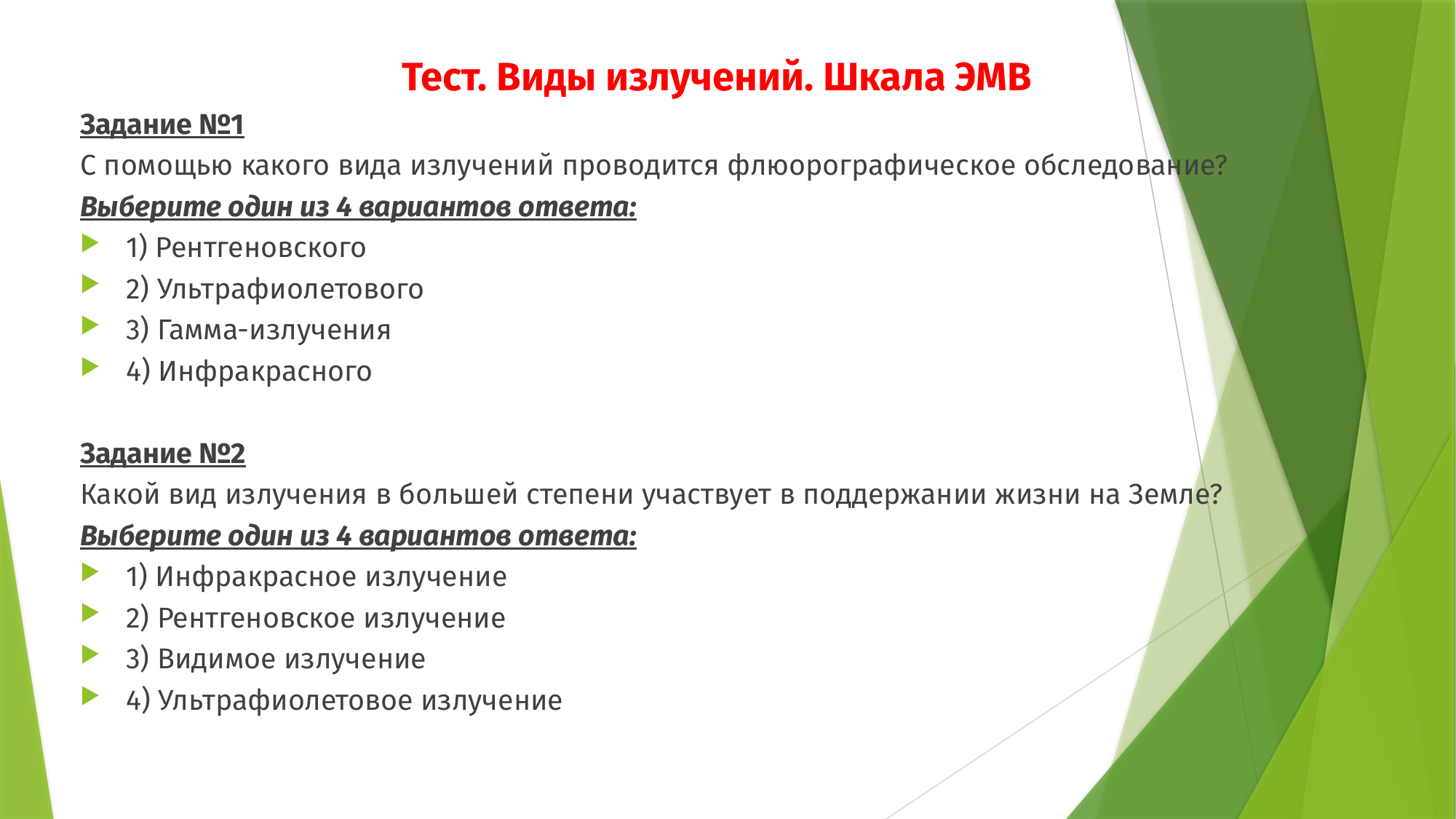

Тест. Виды излучений. Шкала ЭМВ
Задание №1
С помощью какого вида излучений проводится флюорографическое обследование?
Выберите один из 4 вариантов ответа:
1) Рентгеновского
2) Ультрафиолетового
3) Гамма-излучения
4) Инфракрасного

Задание №2
Какой вид излучения в большей степени участвует в поддержании жизни на Земле?
Выберите один из 4 вариантов ответа:
1) Инфракрасное излучение
2) Рентгеновское излучение
3) Видимое излучение
4) Ультрафиолетовое излучение